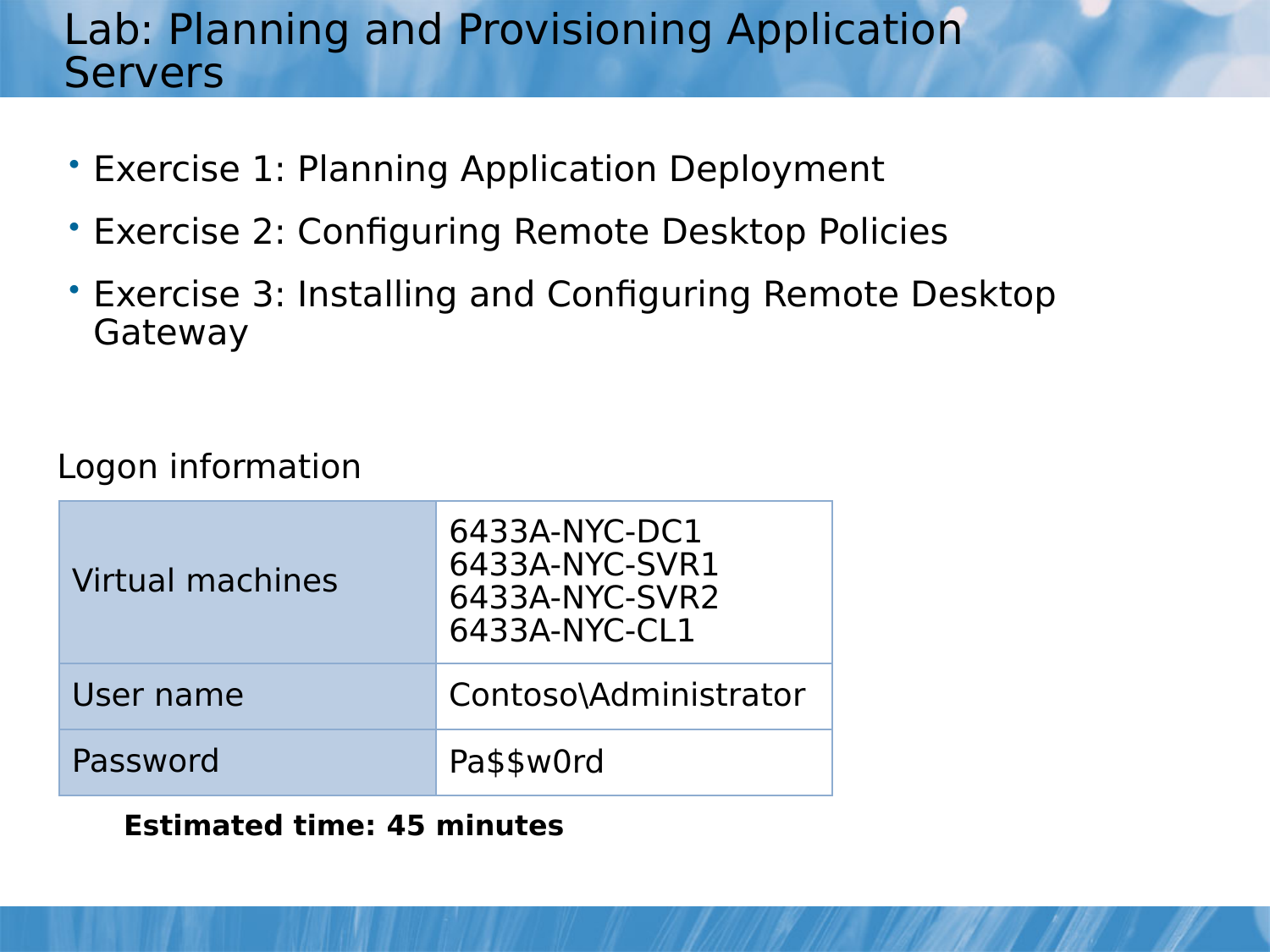

# Lab: Planning and Provisioning Application Servers
Exercise 1: Planning Application Deployment
Exercise 2: Configuring Remote Desktop Policies
Exercise 3: Installing and Configuring Remote Desktop Gateway
Logon information
| Virtual machines | 6433A-NYC-DC1 6433A-NYC-SVR1 6433A-NYC-SVR2 6433A-NYC-CL1 |
| --- | --- |
| User name | Contoso\Administrator |
| Password | Pa$$w0rd |
Estimated time: 45 minutes